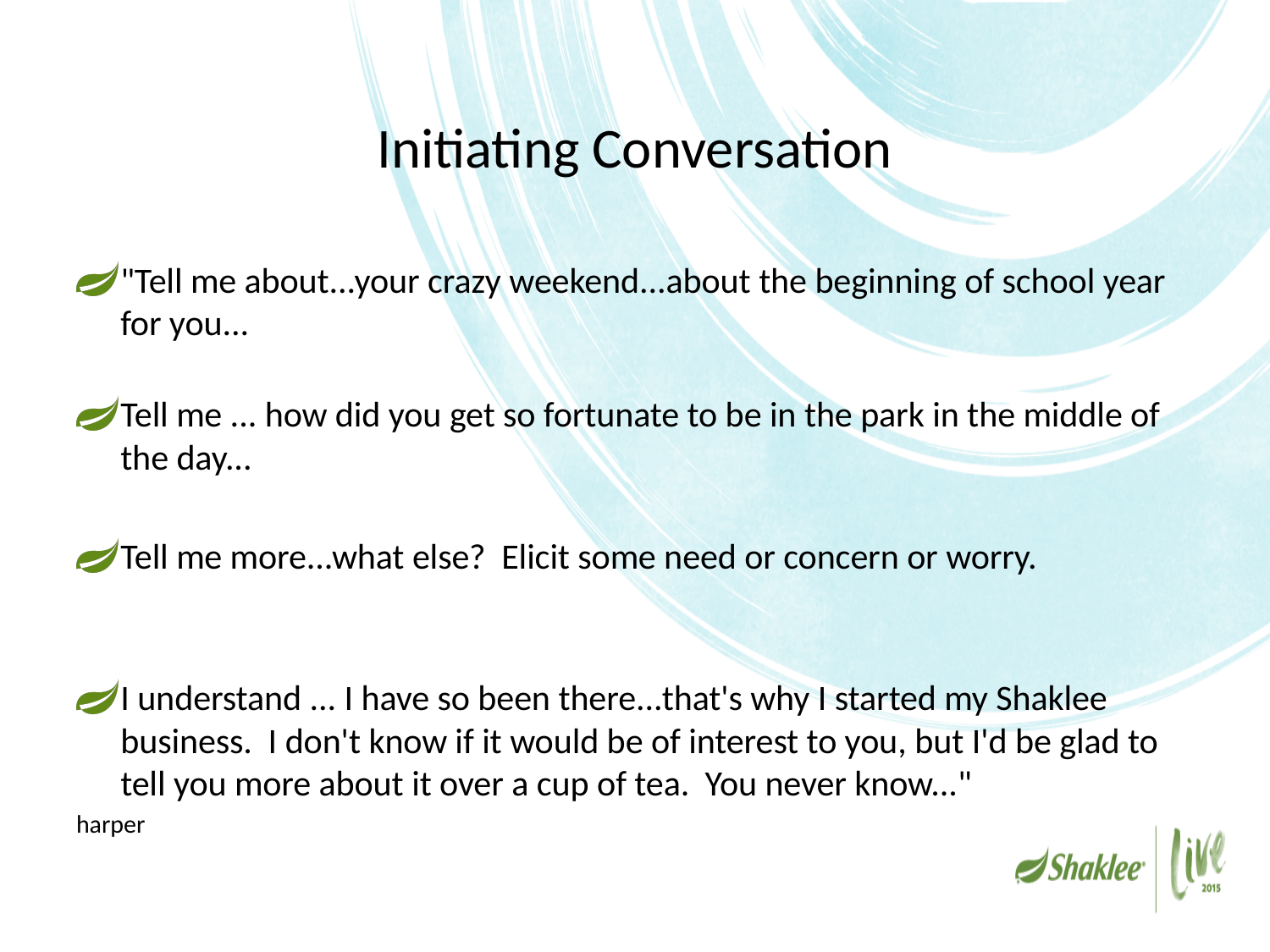

# Initiating Conversation
"Tell me about...your crazy weekend...about the beginning of school year for you...
Tell me ... how did you get so fortunate to be in the park in the middle of the day...

Tell me more...what else?  Elicit some need or concern or worry.

I understand ... I have so been there...that's why I started my Shaklee business.  I don't know if it would be of interest to you, but I'd be glad to tell you more about it over a cup of tea.  You never know..."
harper